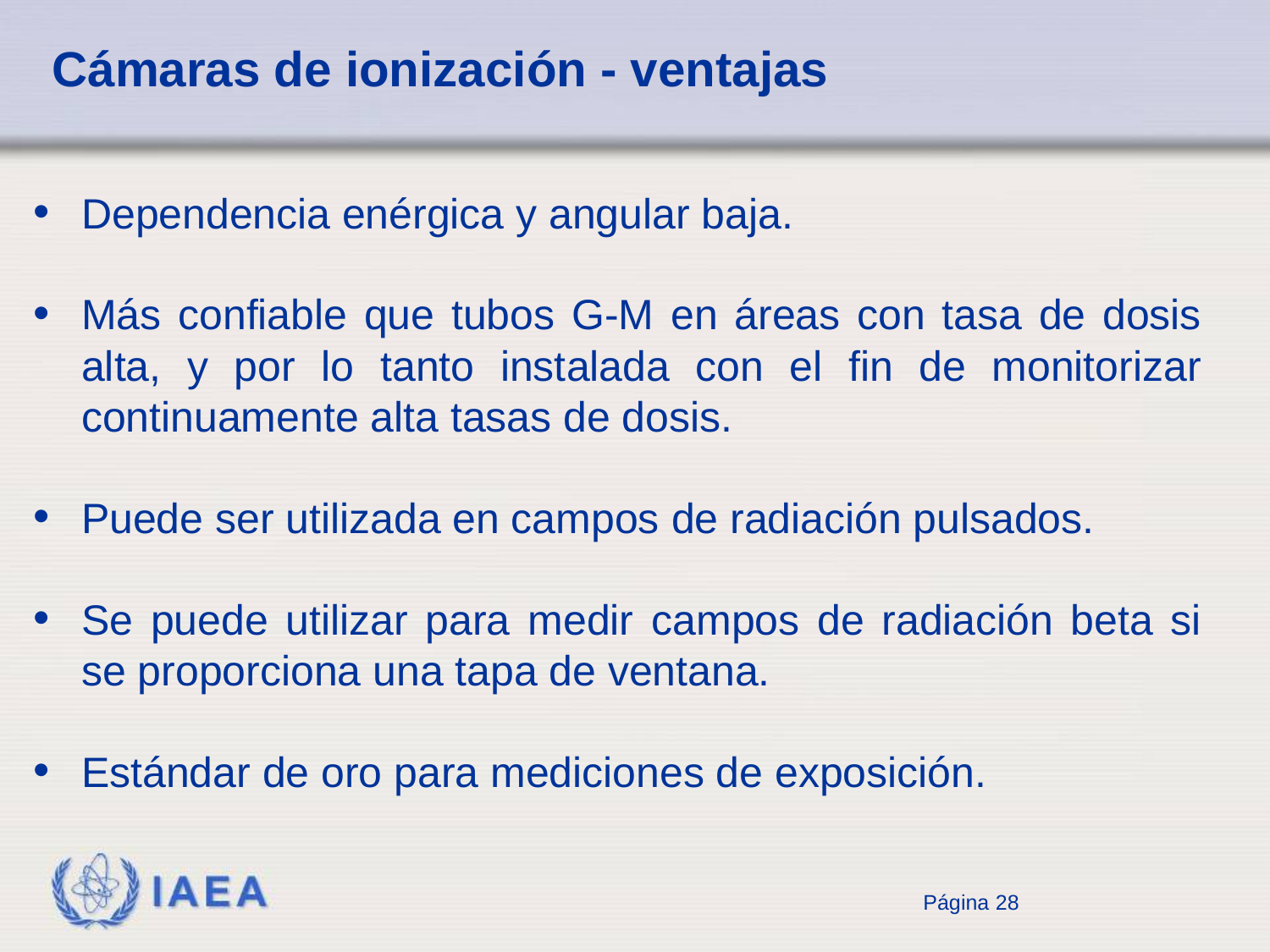

# Cámaras de ionización - ventajas
Dependencia enérgica y angular baja.

Más confiable que tubos G-M en áreas con tasa de dosis alta, y por lo tanto instalada con el fin de monitorizar continuamente alta tasas de dosis.

Puede ser utilizada en campos de radiación pulsados.

Se puede utilizar para medir campos de radiación beta si se proporciona una tapa de ventana.

Estándar de oro para mediciones de exposición.